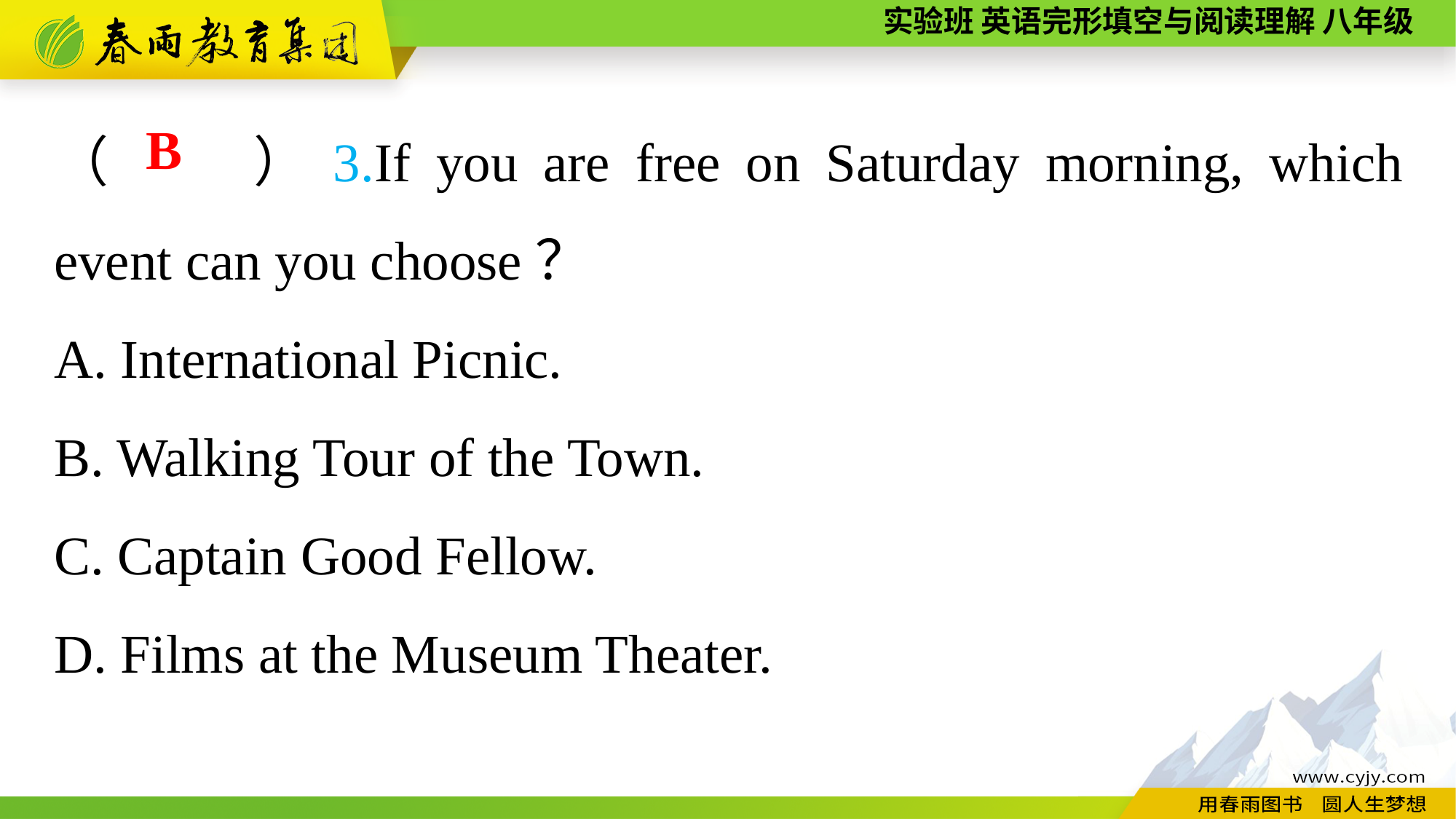

（　　）3.If you are free on Saturday morning, which event can you choose？
A. International Picnic.
B. Walking Tour of the Town.
C. Captain Good Fellow.
D. Films at the Museum Theater.
B